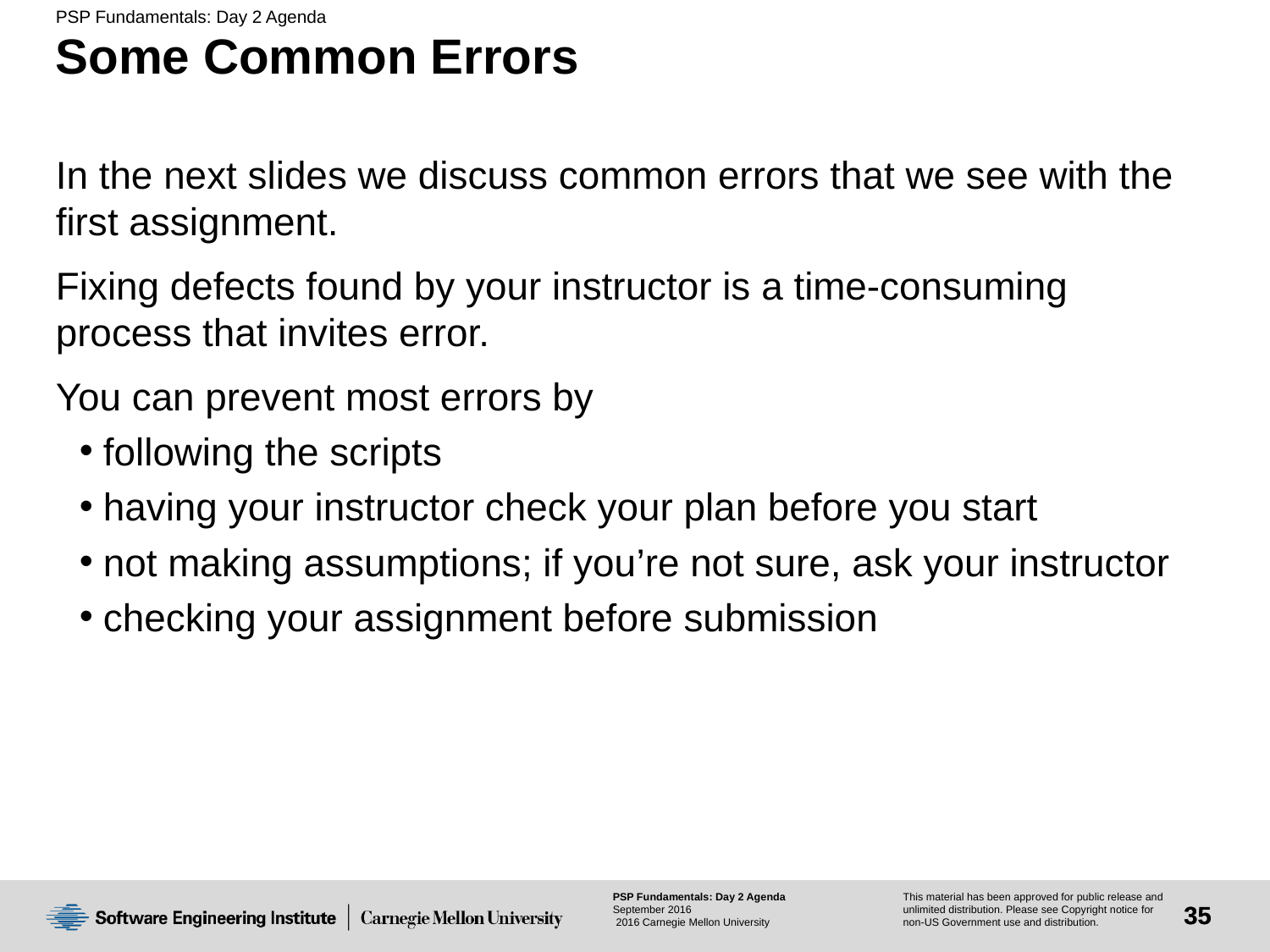

# Some Common Errors
In the next slides we discuss common errors that we see with the first assignment.
Fixing defects found by your instructor is a time-consuming process that invites error.
You can prevent most errors by
following the scripts
having your instructor check your plan before you start
not making assumptions; if you’re not sure, ask your instructor
checking your assignment before submission